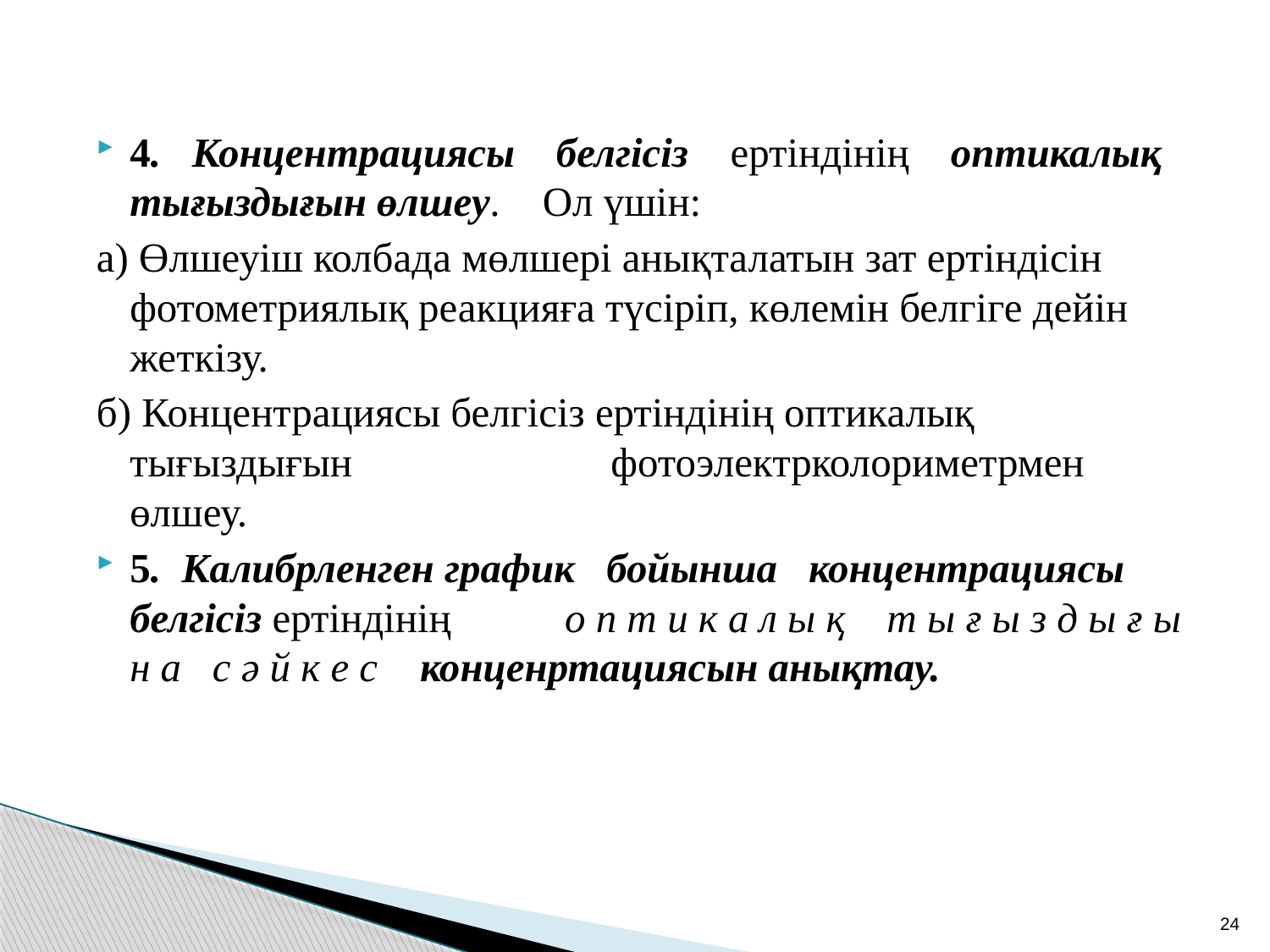

4.   Концентрациясы    белгісіз    ертіндінің    оптикалық  тығыздығын өлшеу.    Ол үшін:
а) Өлшеуіш колбада мөлшері анықталатын зат ертіндісін фотометриялық реакцияға түсіріп, көлемін белгіге дейін жеткізу.
б) Концентрациясы белгісіз ертіндінің оптикалық тығыздығын                         фотоэлектрколориметрмен өлшеу.
5.  Калибрленген график   бойынша   концентрациясы  белгісіз ертіндінің           о п т и к а л ы қ    т ы ғ ы з д ы ғ ы н а   с ә й к е с    конценртациясын анықтау.

24